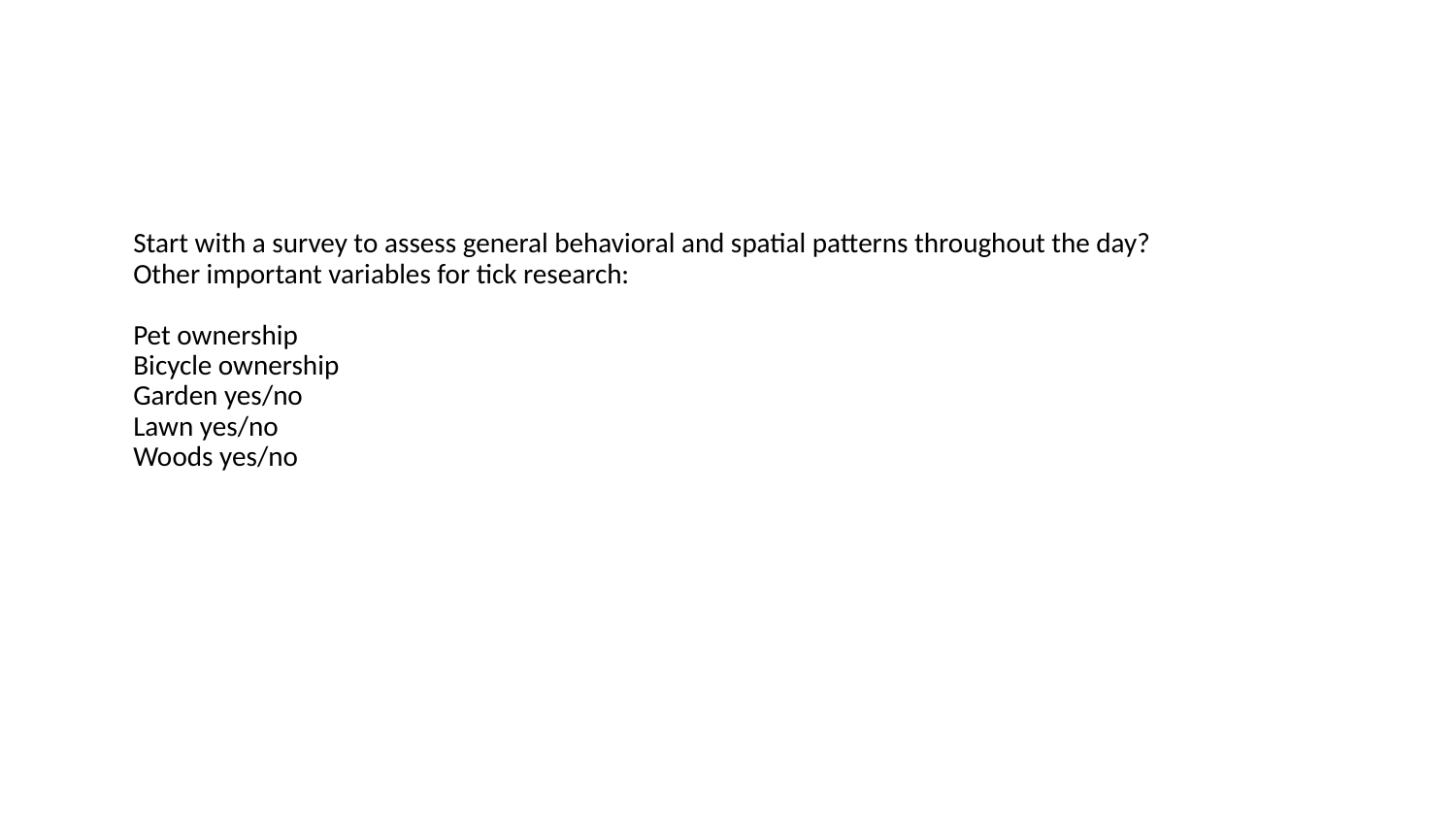

Start with a survey to assess general behavioral and spatial patterns throughout the day?
Other important variables for tick research:

Pet ownership
Bicycle ownership
Garden yes/no
Lawn yes/no
Woods yes/no